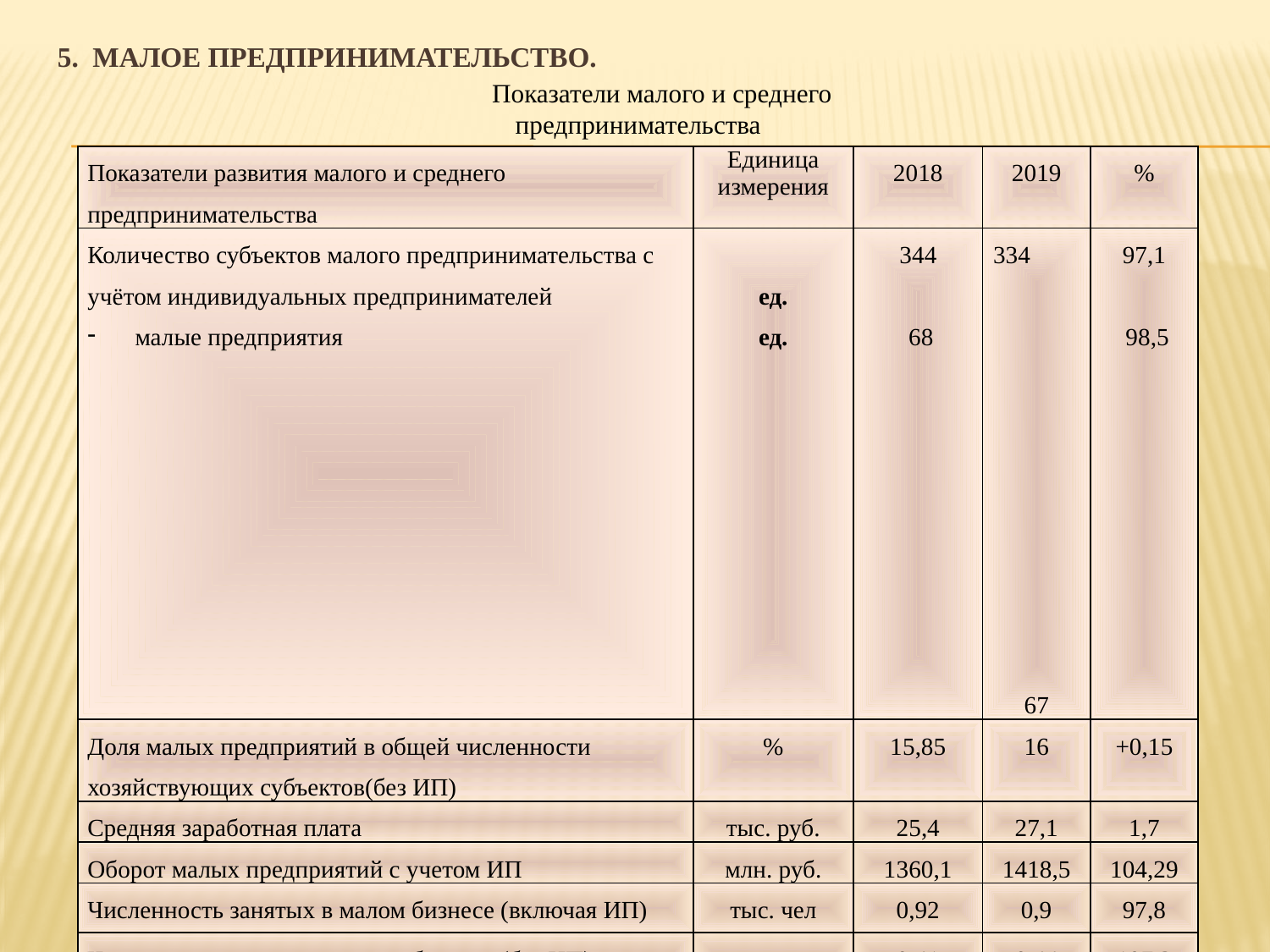

# 5.  Малое предпринимательство.
Показатели малого и среднего предпринимательства
| Показатели развития малого и среднего предпринимательства | Единица измерения | 2018 | 2019 | % |
| --- | --- | --- | --- | --- |
| Количество субъектов малого предпринимательства с учётом индивидуальных предпринимателей малые предприятия | ед. ед. | 344    68 | 334   67 | 97,1    98,5 |
| Доля малых предприятий в общей численности хозяйствующих субъектов(без ИП) | % | 15,85 | 16 | +0,15 |
| Средняя заработная плата | тыс. руб. | 25,4 | 27,1 | 1,7 |
| Оборот малых предприятий с учетом ИП | млн. руб. | 1360,1 | 1418,5 | 104,29 |
| Численность занятых в малом бизнесе (включая ИП) | тыс. чел | 0,92 | 0,9 | 97,8 |
| Численность занятых в малом бизнесе (без ИП) | тыс. чел | 0,41 | 0,44 | 107,3 |
| Число индивидуальных предпринимателей | ед | 275 | 266 | 98,92 |